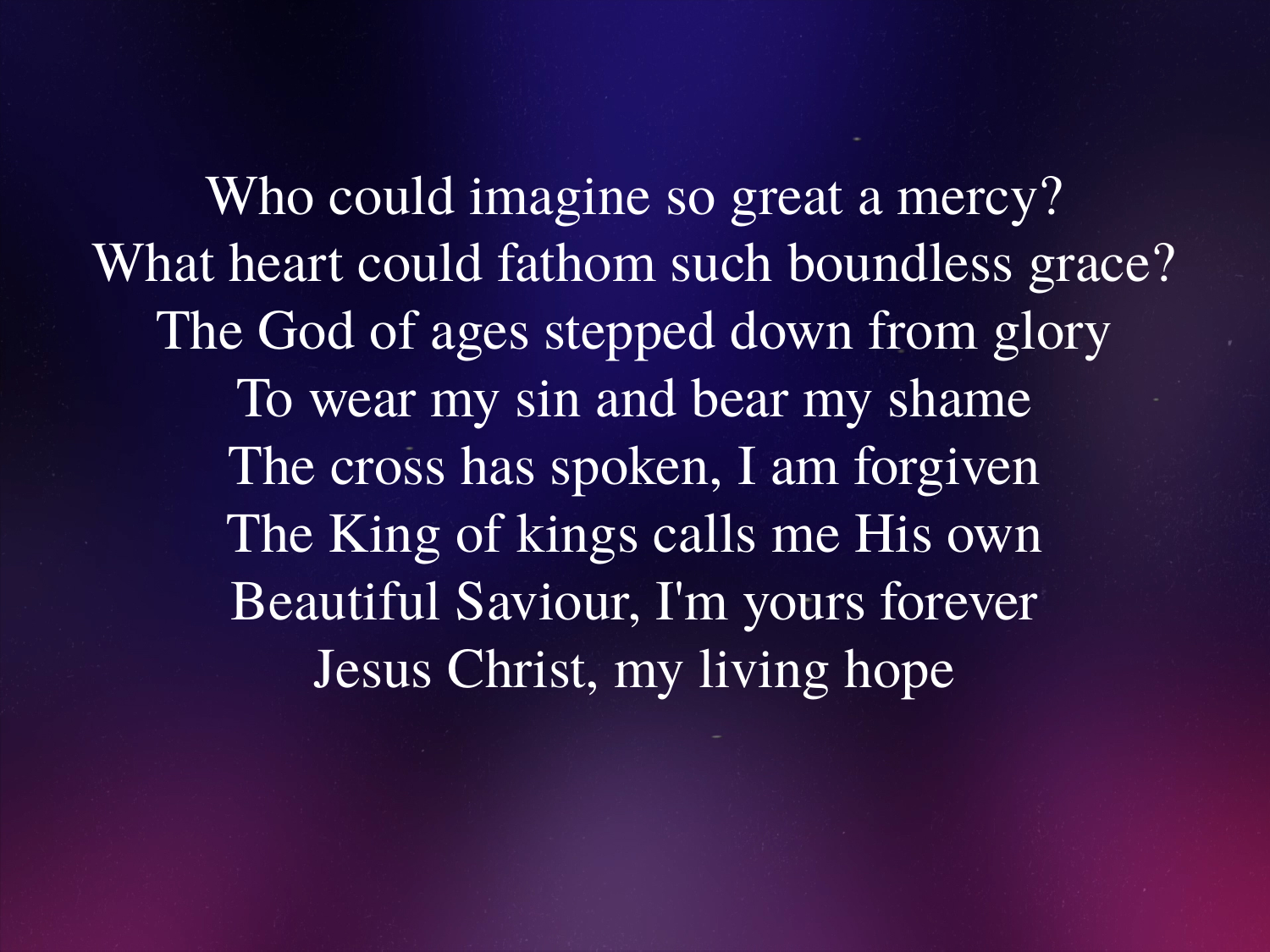

# Who could imagine so great a mercy? What heart could fathom such boundless grace? The God of ages stepped down from glory To wear my sin and bear my shame The cross has spoken, I am forgiven The King of kings calls me His own Beautiful Saviour, I'm yours forever Jesus Christ, my living hope